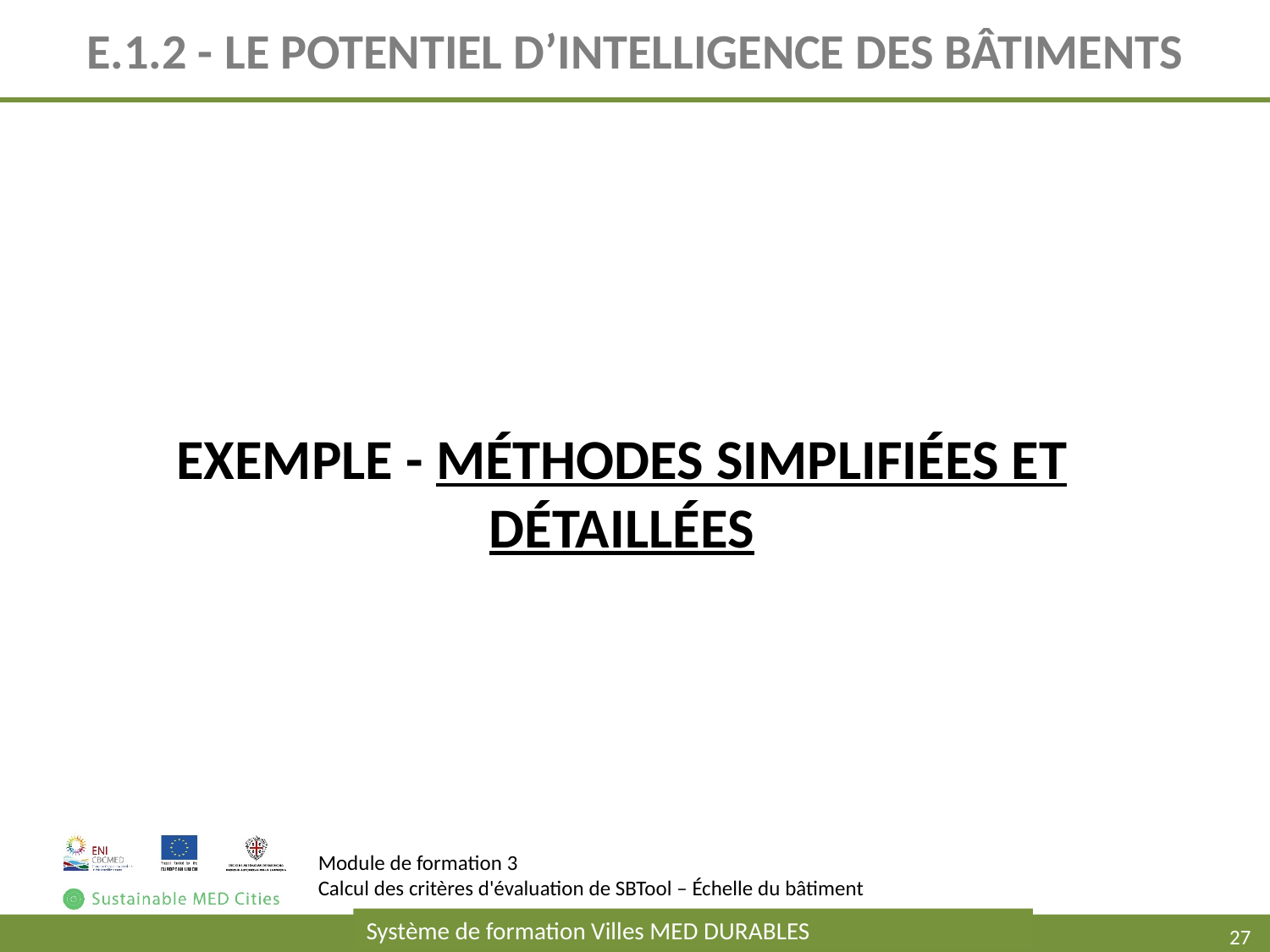

# E.1.2 - LE POTENTIEL D’INTELLIGENCE DES BÂTIMENTS

EXEMPLE - MÉTHODES SIMPLIFIÉES ET DÉTAILLÉES

Module de formation 3
Calcul des critères d'évaluation de SBTool – Échelle du bâtiment
Système de formation Villes MED DURABLES
27